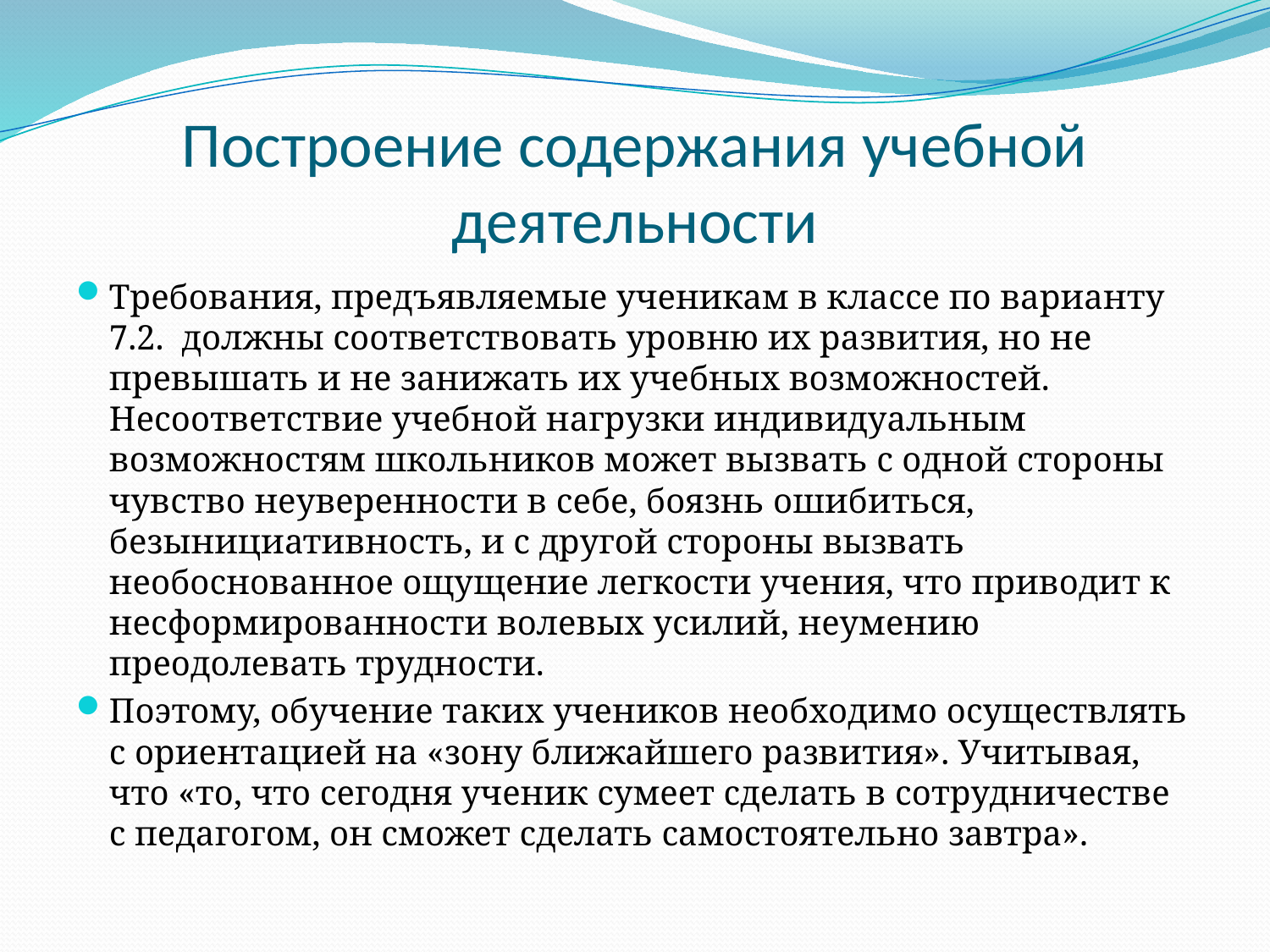

# Построение содержания учебной деятельности
Требования, предъявляемые ученикам в классе по варианту 7.2.  должны соответствовать уровню их развития, но не превышать и не занижать их учебных возможностей. Несоответствие учебной нагрузки индивидуальным возможностям школьников может вызвать с одной стороны чувство неуверенности в себе, боязнь ошибиться, безынициативность, и с другой стороны вызвать необоснованное ощущение легкости учения, что приводит к несформированности волевых усилий, неумению преодолевать трудности.
Поэтому, обучение таких учеников необходимо осуществлять с ориентацией на «зону ближайшего развития». Учитывая, что «то, что сегодня ученик сумеет сделать в сотрудничестве с педагогом, он сможет сделать самостоятельно завтра».